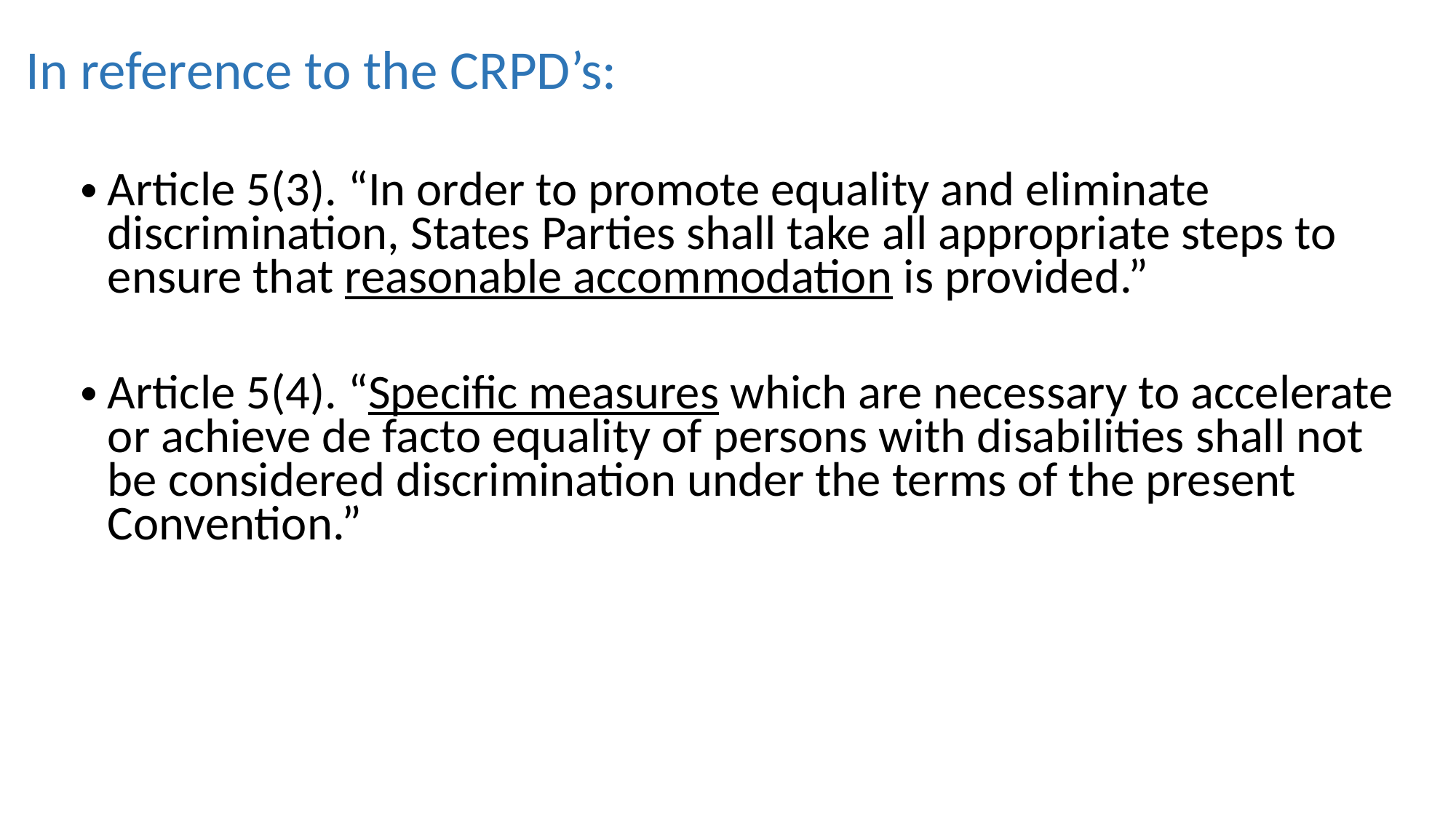

In reference to the CRPD’s:

Article 5(3). “In order to promote equality and eliminate discrimination, States Parties shall take all appropriate steps to ensure that reasonable accommodation is provided.”

Article 5(4). “Specific measures which are necessary to accelerate or achieve de facto equality of persons with disabilities shall not be considered discrimination under the terms of the present Convention.”